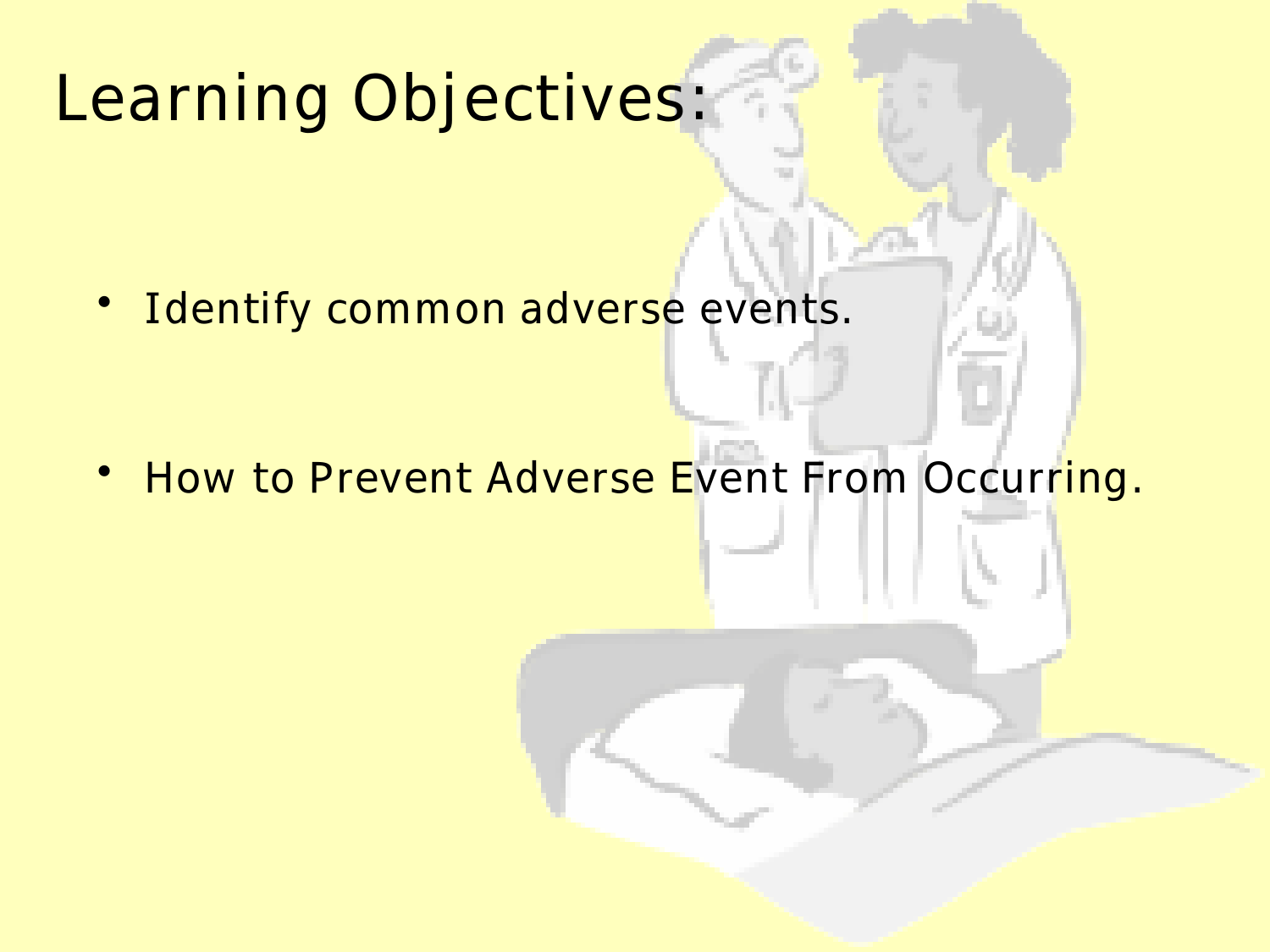

# Learning Objectives:

Identify common adverse events.

How to Prevent Adverse Event From Occurring.